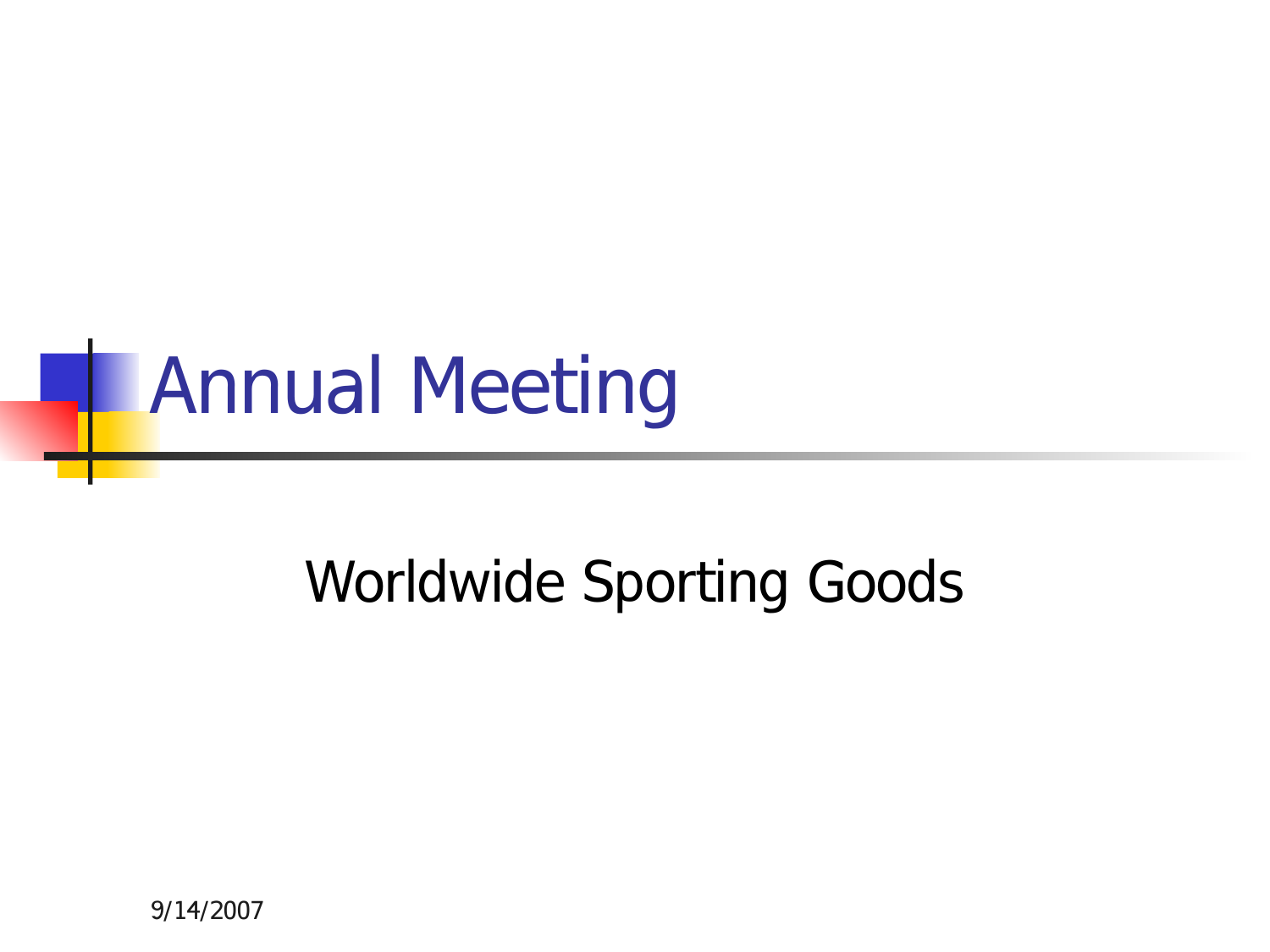

# Annual Meeting
Worldwide Sporting Goods
9/14/2007